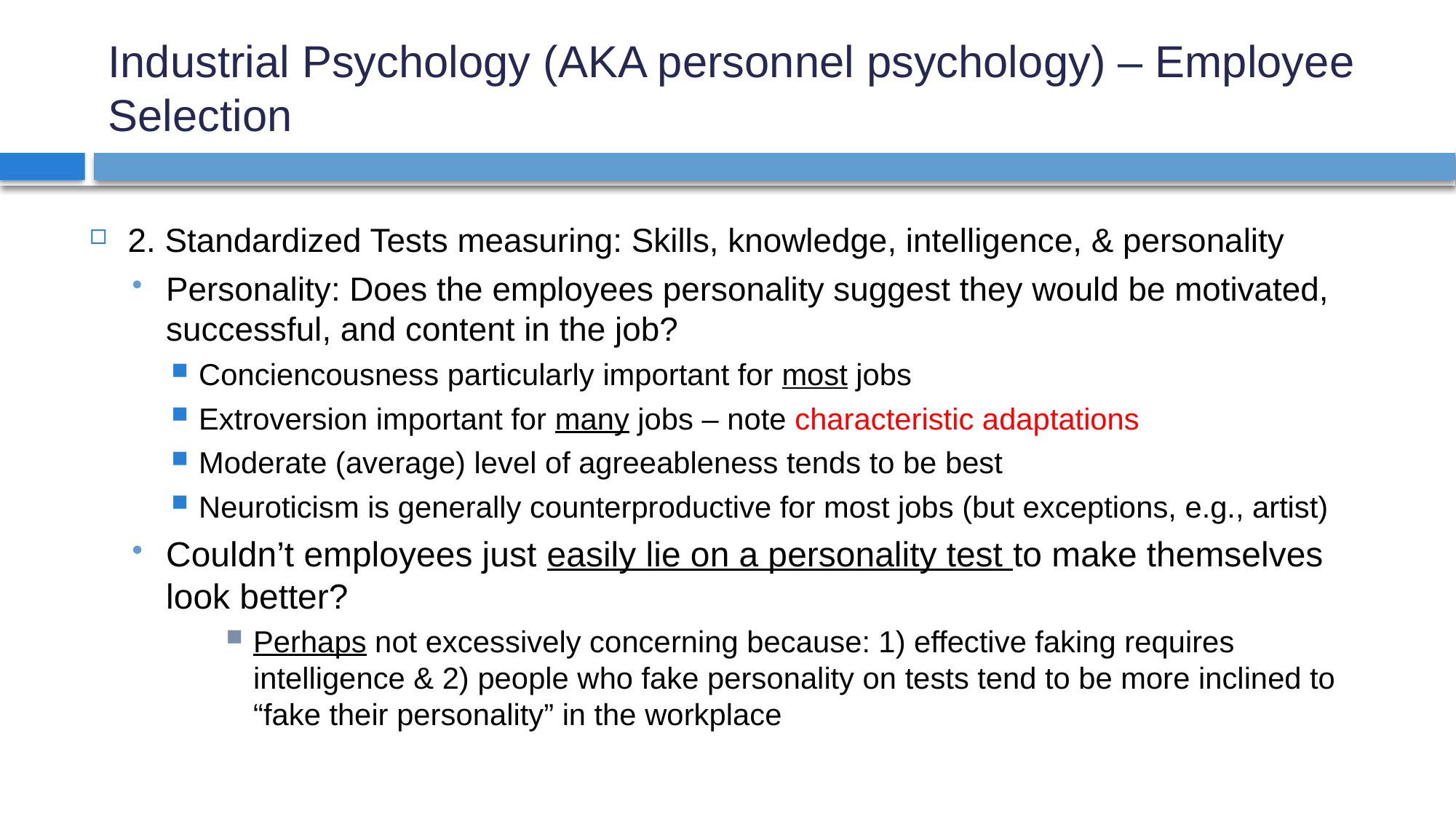

# Industrial Psychology (AKA personnel psychology) – Employee Selection

2. Standardized Tests measuring: Skills, knowledge, intelligence, & personality
Personality: Does the employees personality suggest they would be motivated, successful, and content in the job?
Conciencousness particularly important for most jobs
Extroversion important for many jobs – note characteristic adaptations
Moderate (average) level of agreeableness tends to be best
Neuroticism is generally counterproductive for most jobs (but exceptions, e.g., artist)
Couldn’t employees just easily lie on a personality test to make themselves look better?
Perhaps not excessively concerning because: 1) effective faking requires intelligence & 2) people who fake personality on tests tend to be more inclined to “fake their personality” in the workplace